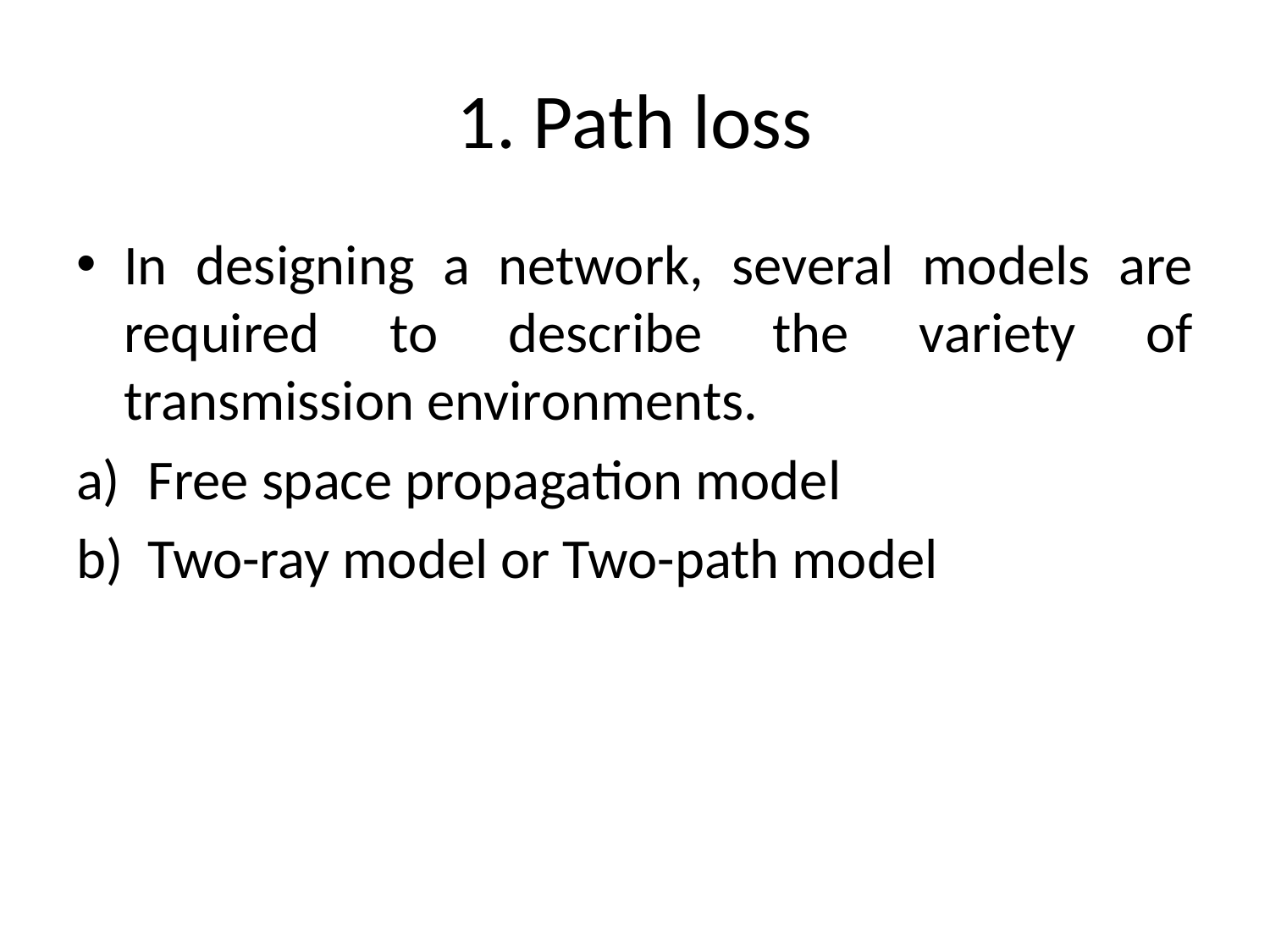

# 1. Path loss
In designing a network, several models are required to describe the variety of transmission environments.
Free space propagation model
Two-ray model or Two-path model